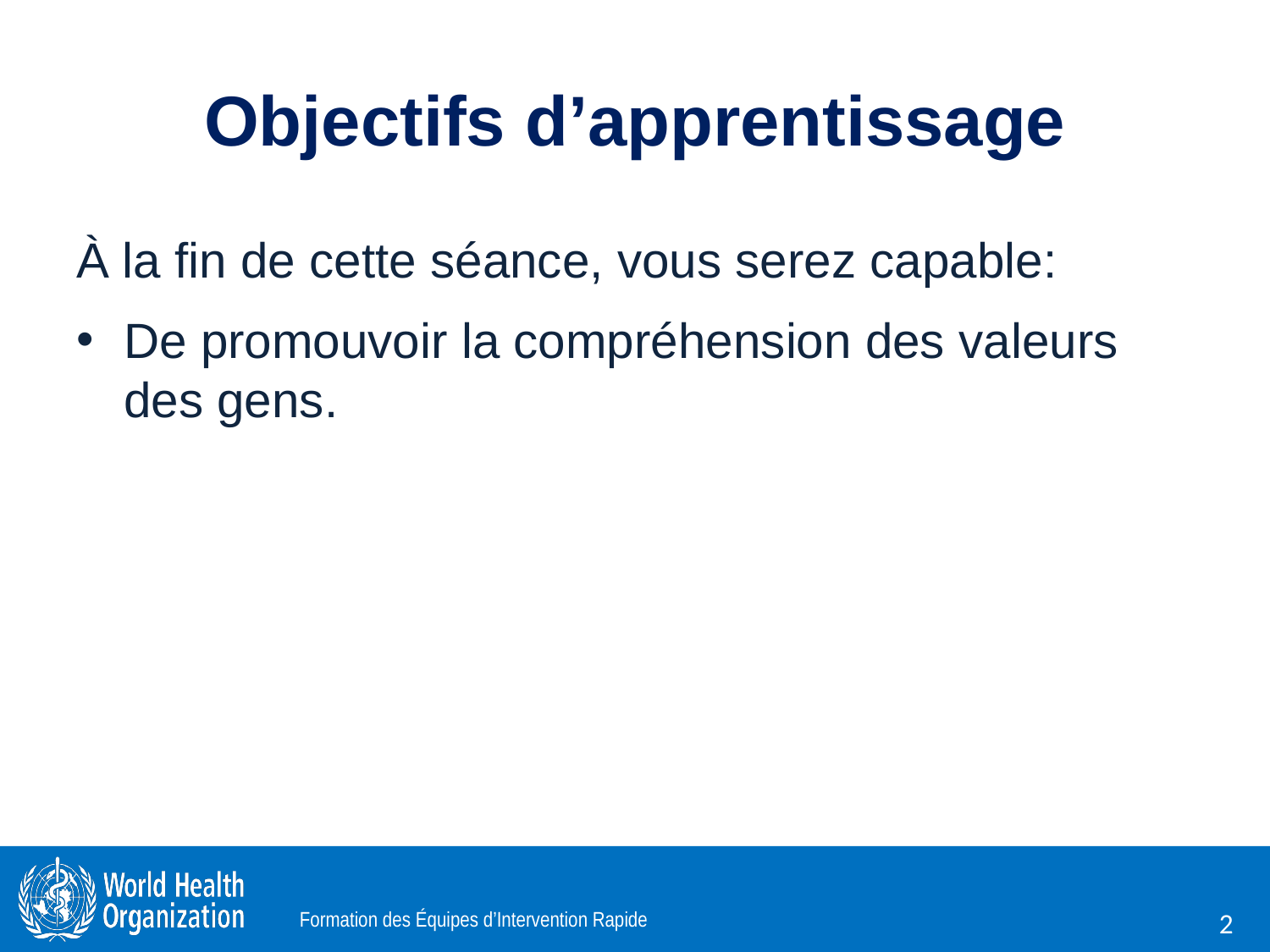

# Objectifs d’apprentissage
À la fin de cette séance, vous serez capable:
De promouvoir la compréhension des valeurs des gens.